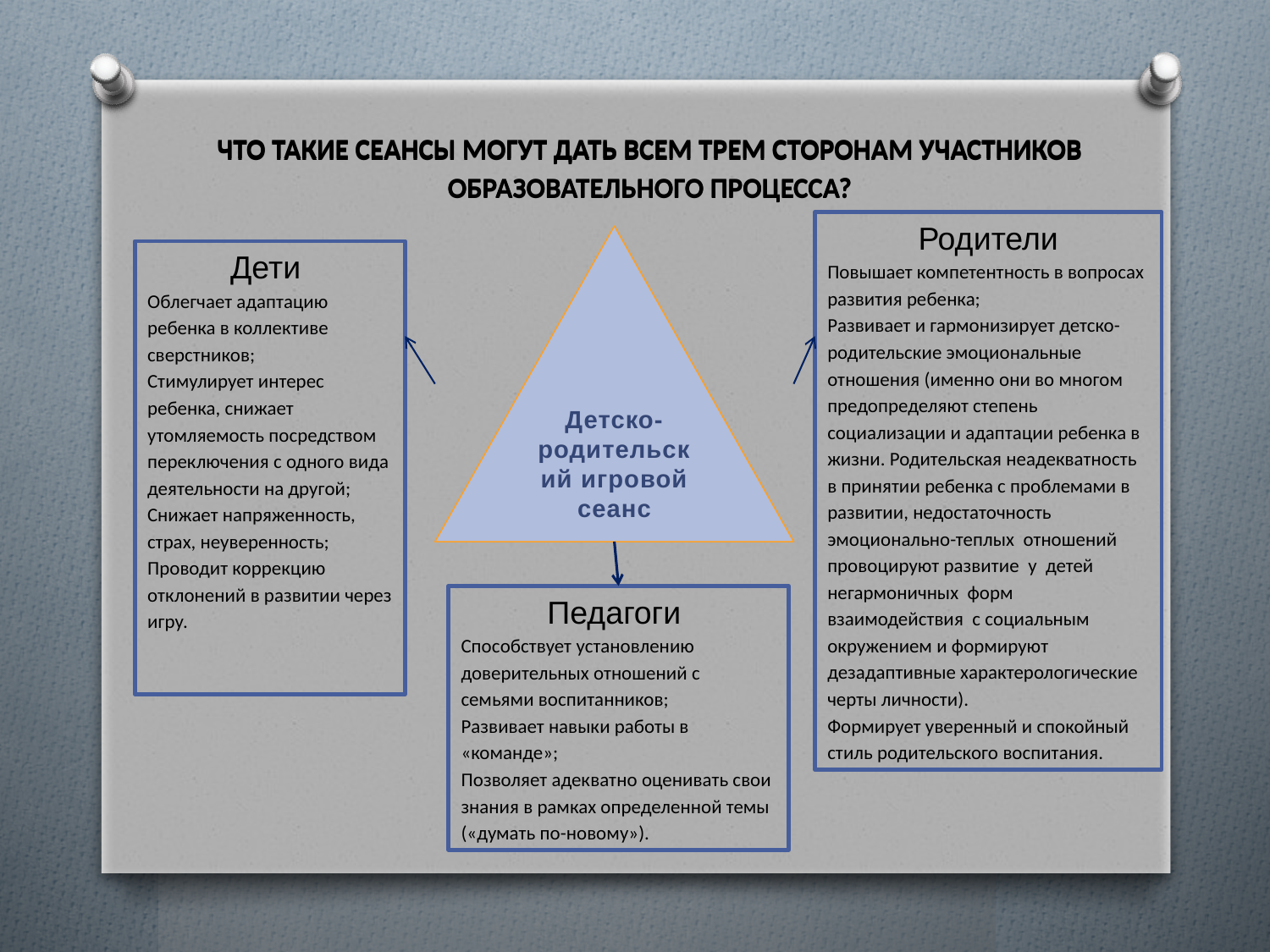

ЧТО ТАКИЕ СЕАНСЫ МОГУТ ДАТЬ ВСЕМ ТРЕМ СТОРОНАМ УЧАСТНИКОВ ОБРАЗОВАТЕЛЬНОГО ПРОЦЕССА?
ЧТО ТАКИЕ СЕАНСЫ МОГУТ ДАТЬ ВСЕМ ТРЕМ СТОРОНАМ УЧАСТНИКОВ ОБРАЗОВАТЕЛЬНОГО ПРОЦЕССА?
Родители
Повышает компетентность в вопросах развития ребенка;
Развивает и гармонизирует детско-родительские эмоциональные отношения (именно они во многом  предопределяют степень социализации и адаптации ребенка в жизни. Родительская неадекватность в принятии ребенка с проблемами в развитии, недостаточность эмоционально-теплых  отношений  провоцируют развитие  у  детей  негармоничных  форм  взаимодействия  с социальным окружением и формируют дезадаптивные характерологические черты личности).
Формирует уверенный и спокойный стиль родительского воспитания.
Детско-родительский игровой сеанс
Дети
Облегчает адаптацию ребенка в коллективе сверстников;
Стимулирует интерес ребенка, снижает утомляемость посредством переключения с одного вида деятельности на другой;
Снижает напряженность, страх, неуверенность;
Проводит коррекцию отклонений в развитии через игру.

Педагоги
Способствует установлению доверительных отношений с семьями воспитанников;
Развивает навыки работы в «команде»;
Позволяет адекватно оценивать свои знания в рамках определенной темы («думать по-новому»).